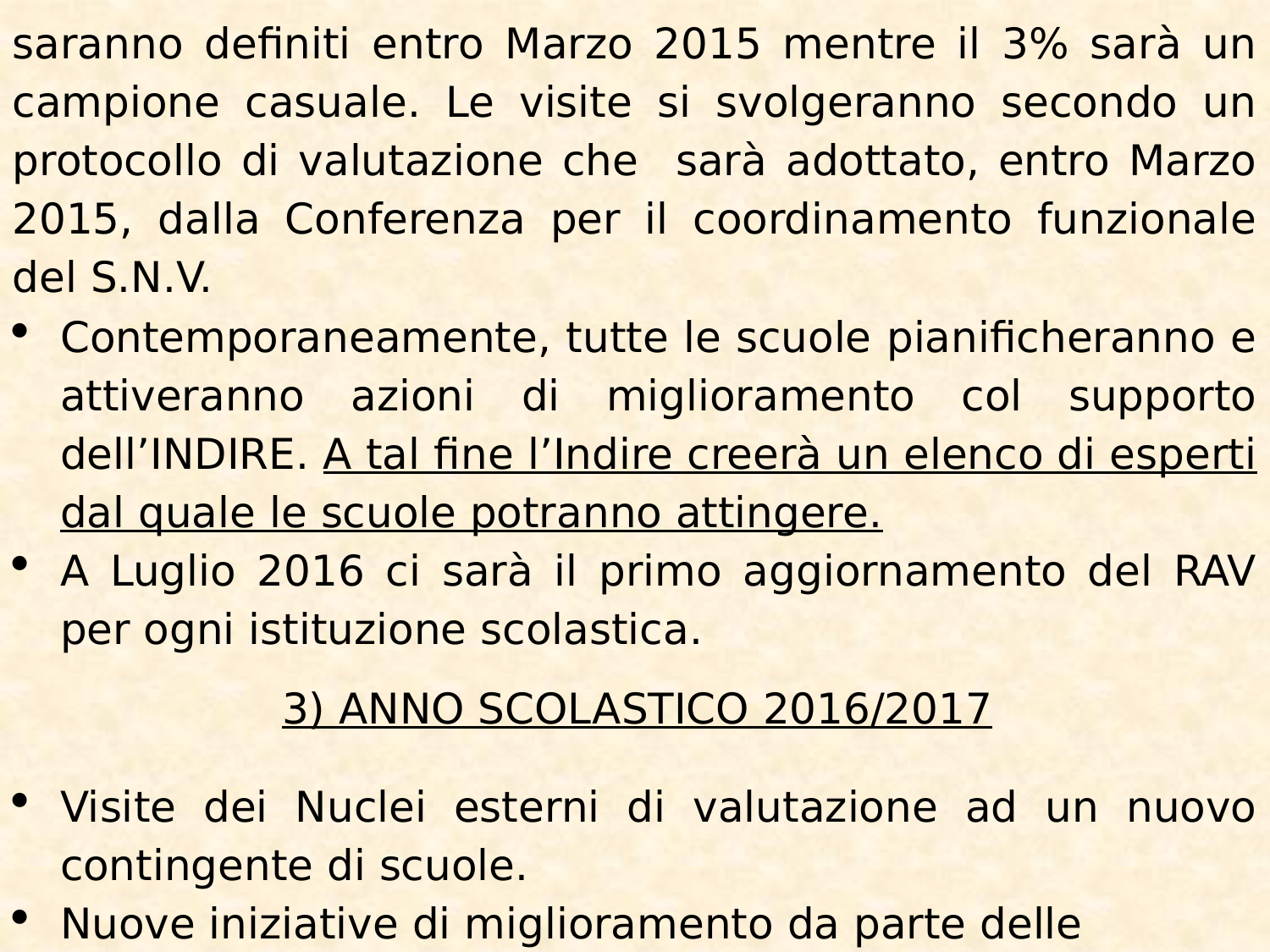

saranno definiti entro Marzo 2015 mentre il 3% sarà un campione casuale. Le visite si svolgeranno secondo un protocollo di valutazione che  sarà adottato, entro Marzo 2015, dalla Conferenza per il coordinamento funzionale del S.N.V.
Contemporaneamente, tutte le scuole pianificheranno e attiveranno azioni di miglioramento col supporto dell’INDIRE. A tal fine l’Indire creerà un elenco di esperti dal quale le scuole potranno attingere.
A Luglio 2016 ci sarà il primo aggiornamento del RAV per ogni istituzione scolastica.
3) ANNO SCOLASTICO 2016/2017
Visite dei Nuclei esterni di valutazione ad un nuovo contingente di scuole.
Nuove iniziative di miglioramento da parte delle